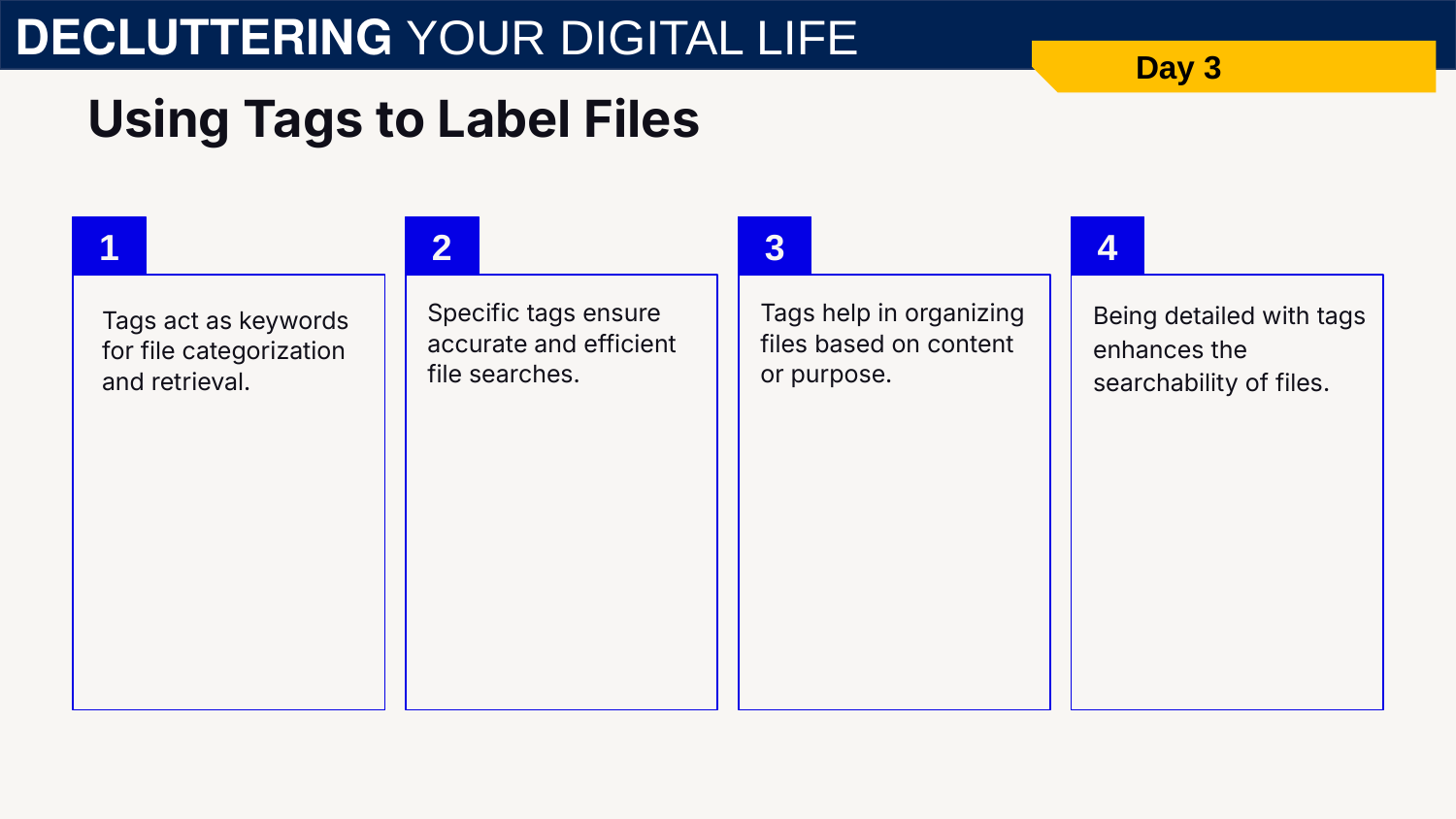

DECLUTTERING YOUR DIGITAL LIFE
Day 3

# Using Tags to Label Files
Tags act as keywords for file categorization and retrieval.
Specific tags ensure accurate and efficient file searches.
Tags help in organizing files based on content or purpose.
Being detailed with tags enhances the searchability of files.